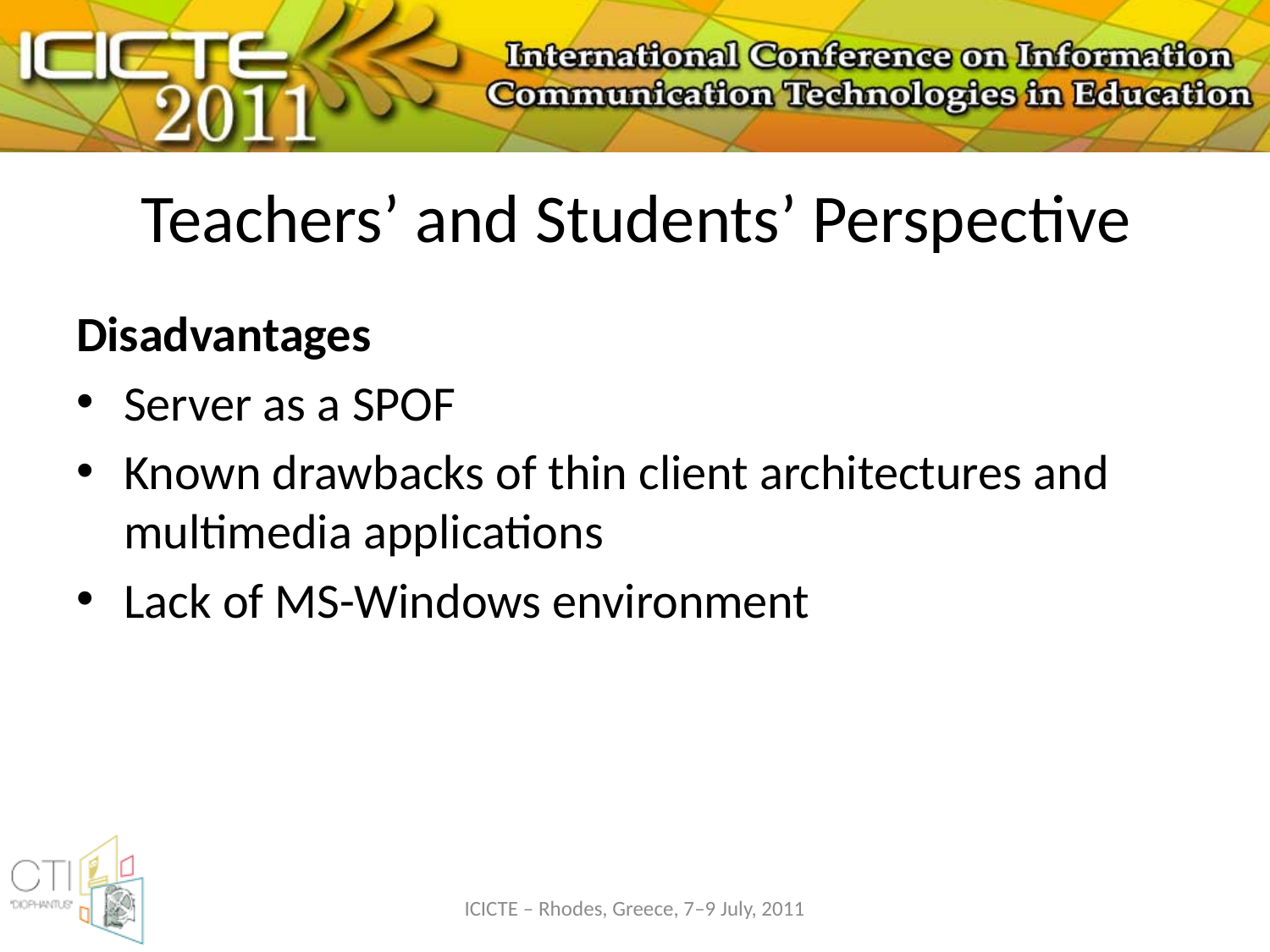

# Teachers’ and Students’ Perspective
Disadvantages
Server as a SPOF
Known drawbacks of thin client architectures and multimedia applications
Lack of MS-Windows environment
ICICTE – Rhodes, Greece, 7–9 July, 2011